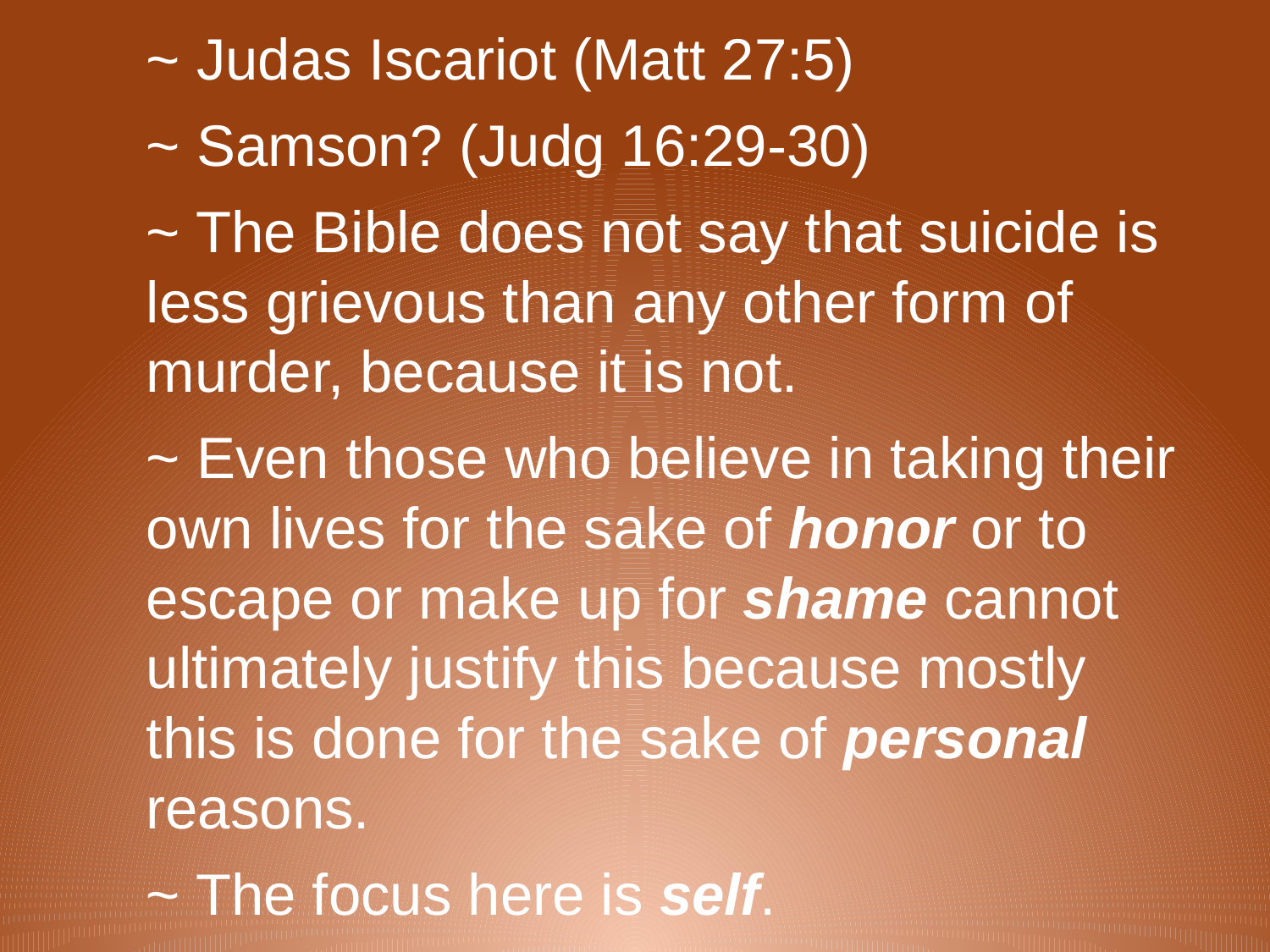

~ Judas Iscariot (Matt 27:5)
		~ Samson? (Judg 16:29-30)
		~ The Bible does not say that suicide is 					less grievous than any other form of 					murder, because it is not.
		~ Even those who believe in taking their 					own lives for the sake of honor or to 					escape or make up for shame cannot 					ultimately justify this because mostly 						this is done for the sake of personal 						reasons.
		~ The focus here is self.